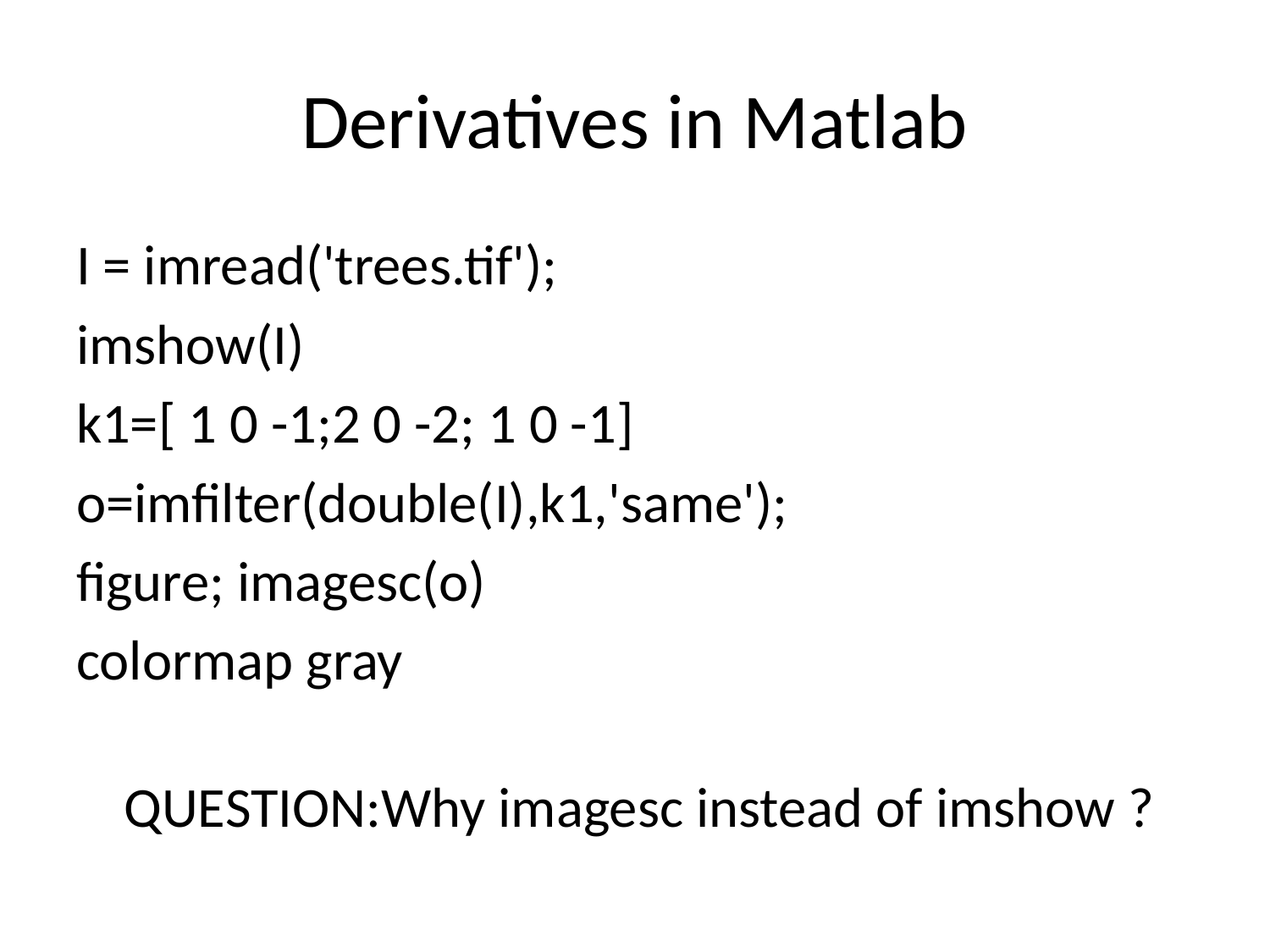

# Derivatives in Matlab
I = imread('trees.tif');
imshow(I)
k1=[ 1 0 -1;2 0 -2; 1 0 -1]
o=imfilter(double(I),k1,'same');
figure; imagesc(o)
colormap gray
QUESTION:Why imagesc instead of imshow ?